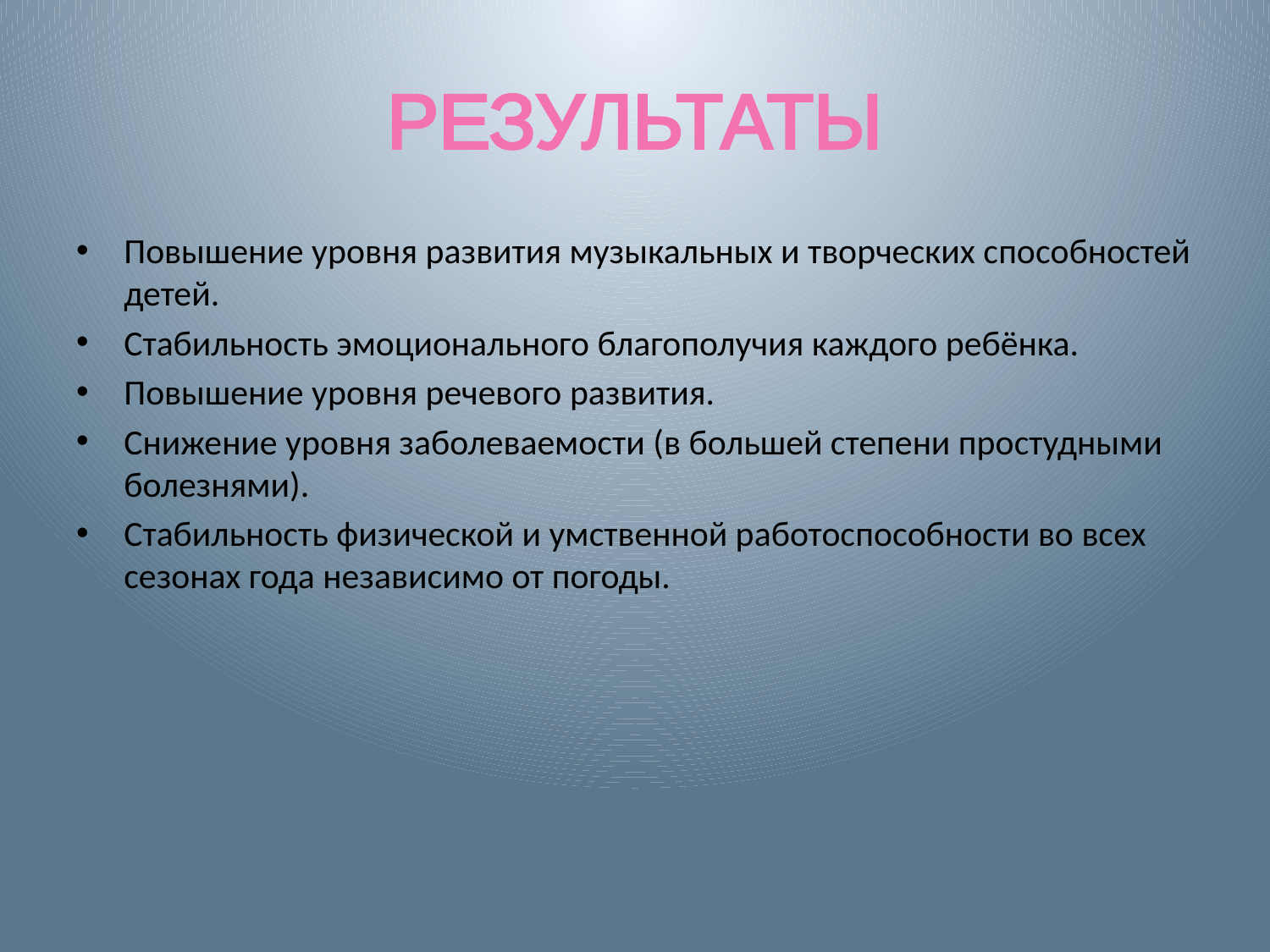

# РЕЗУЛЬТАТЫ
Повышение уровня развития музыкальных и творческих способностей детей.
Стабильность эмоционального благополучия каждого ребёнка.
Повышение уровня речевого развития.
Снижение уровня заболеваемости (в большей степени простудными болезнями).
Стабильность физической и умственной работоспособности во всех сезонах года независимо от погоды.